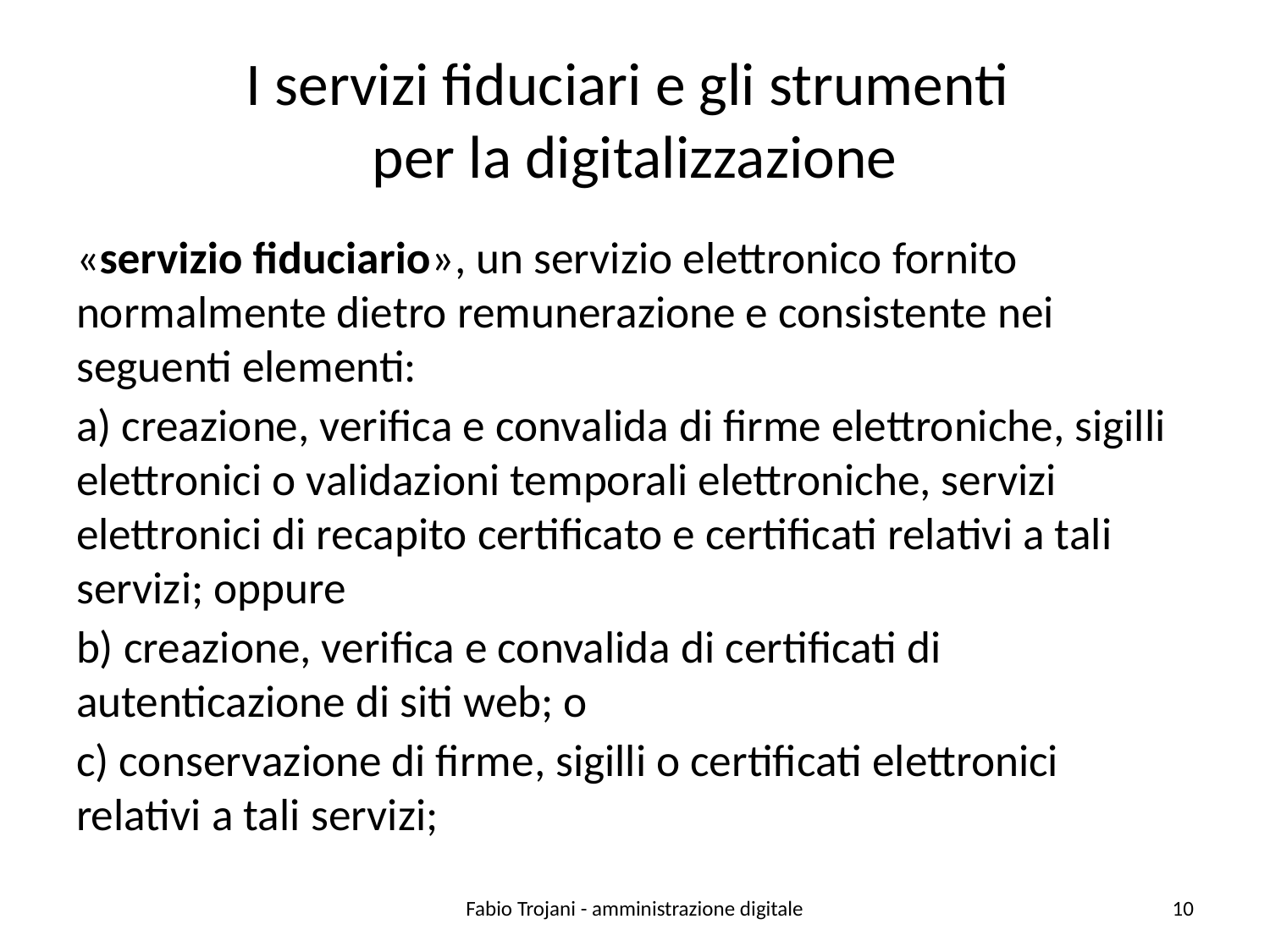

# I servizi fiduciari e gli strumenti per la digitalizzazione
«servizio fiduciario», un servizio elettronico fornito normalmente dietro remunerazione e consistente nei seguenti elementi:
a) creazione, verifica e convalida di firme elettroniche, sigilli elettronici o validazioni temporali elettroniche, servizi elettronici di recapito certificato e certificati relativi a tali servizi; oppure
b) creazione, verifica e convalida di certificati di autenticazione di siti web; o
c) conservazione di firme, sigilli o certificati elettronici relativi a tali servizi;
Fabio Trojani - amministrazione digitale
10